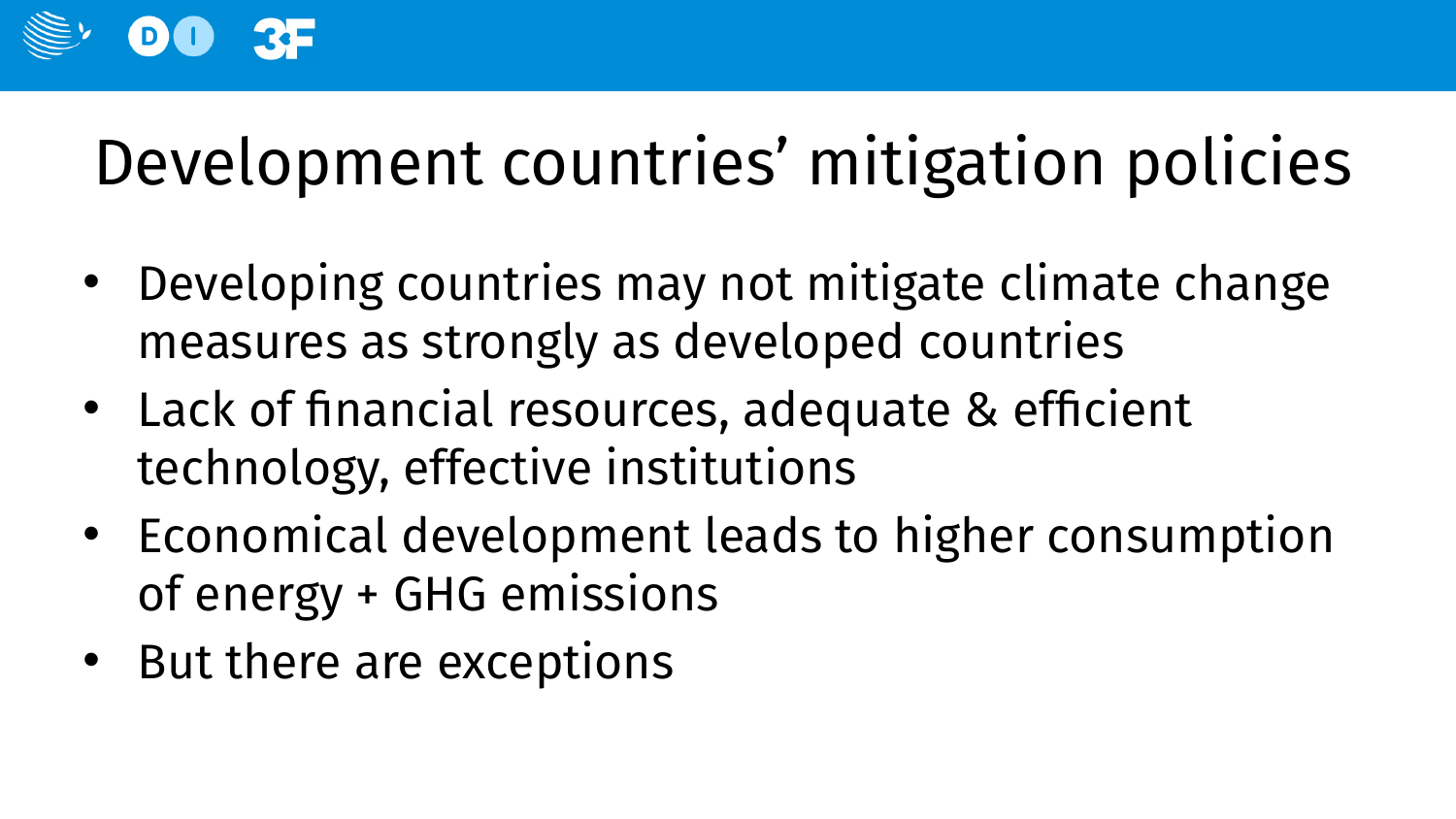

# Development countries’ mitigation policies
Developing countries may not mitigate climate change measures as strongly as developed countries
Lack of financial resources, adequate & efficient technology, effective institutions
Economical development leads to higher consumption of energy + GHG emissions
But there are exceptions